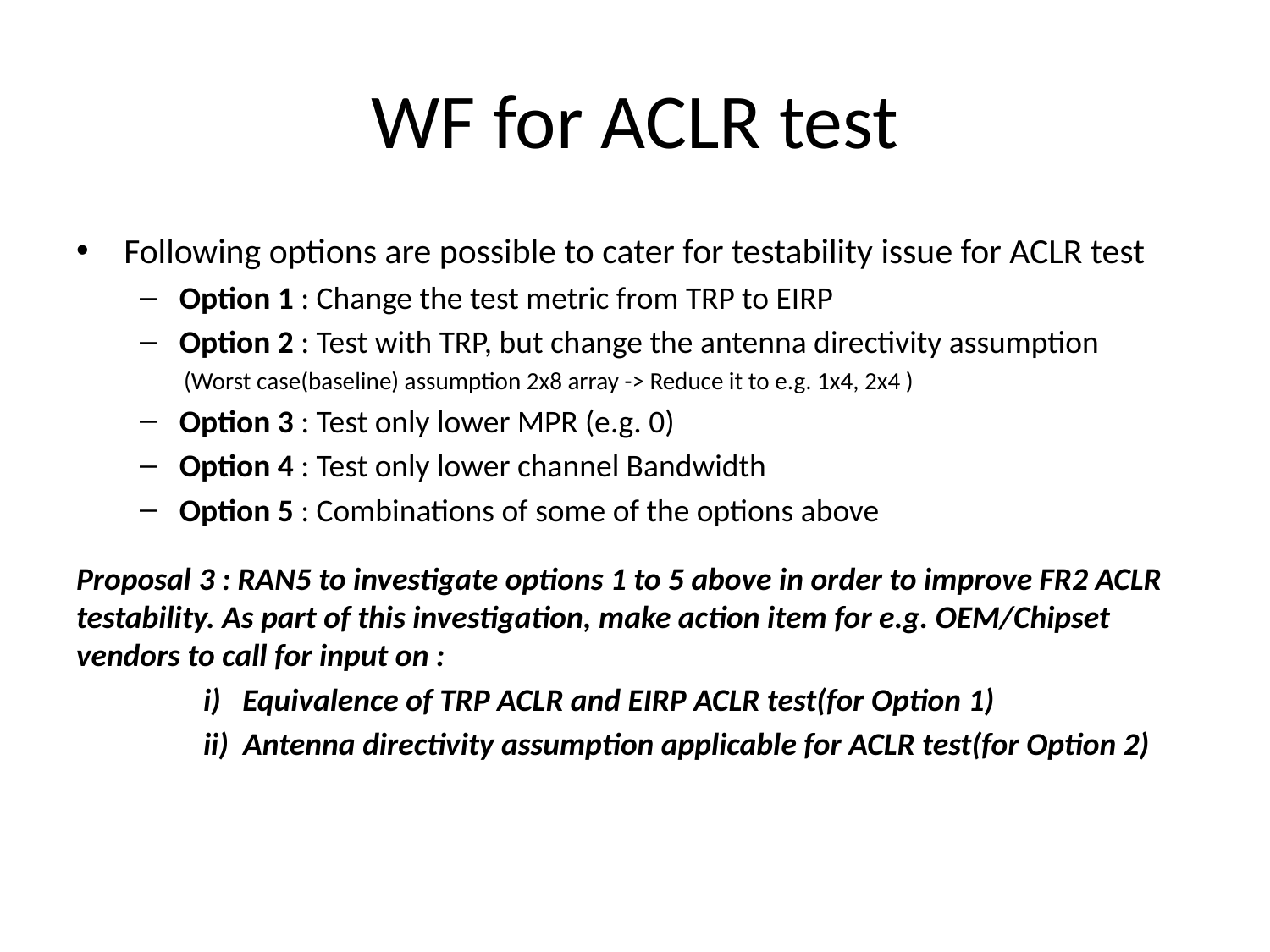

# WF for ACLR test
Following options are possible to cater for testability issue for ACLR test
Option 1 : Change the test metric from TRP to EIRP
Option 2 : Test with TRP, but change the antenna directivity assumption
        (Worst case(baseline) assumption 2x8 array -> Reduce it to e.g. 1x4, 2x4 )
Option 3 : Test only lower MPR (e.g. 0)
Option 4 : Test only lower channel Bandwidth
Option 5 : Combinations of some of the options above

Proposal 3 : RAN5 to investigate options 1 to 5 above in order to improve FR2 ACLR testability. As part of this investigation, make action item for e.g. OEM/Chipset vendors to call for input on :
	i)   Equivalence of TRP ACLR and EIRP ACLR test(for Option 1)
	ii)  Antenna directivity assumption applicable for ACLR test(for Option 2)